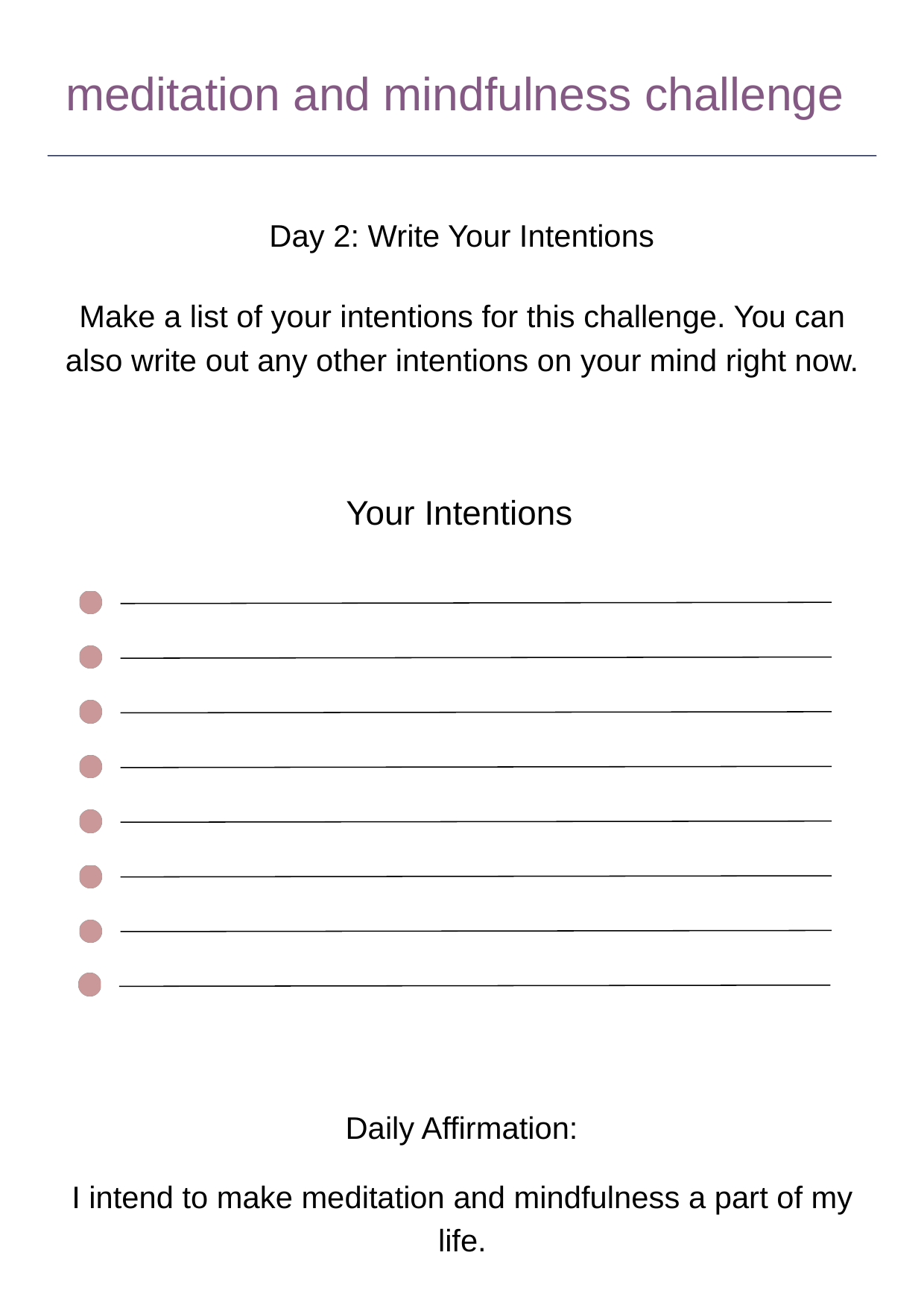

meditation and mindfulness challenge

Day 2: Write Your Intentions
Make a list of your intentions for this challenge. You can also write out any other intentions on your mind right now.
Your Intentions

Daily Affirmation:
I intend to make meditation and mindfulness a part of my life.